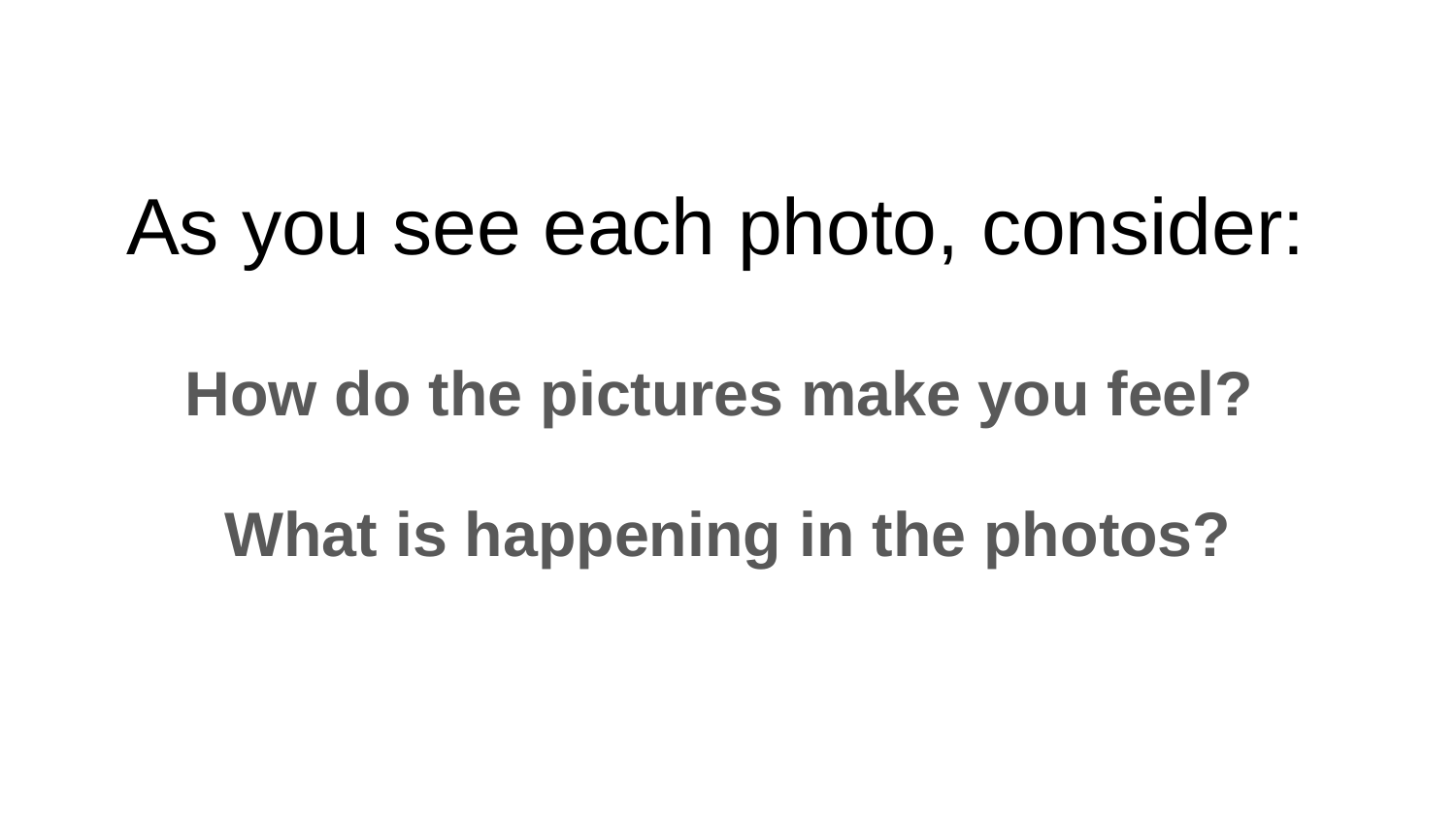

# As you see each photo, consider:
How do the pictures make you feel?

What is happening in the photos?